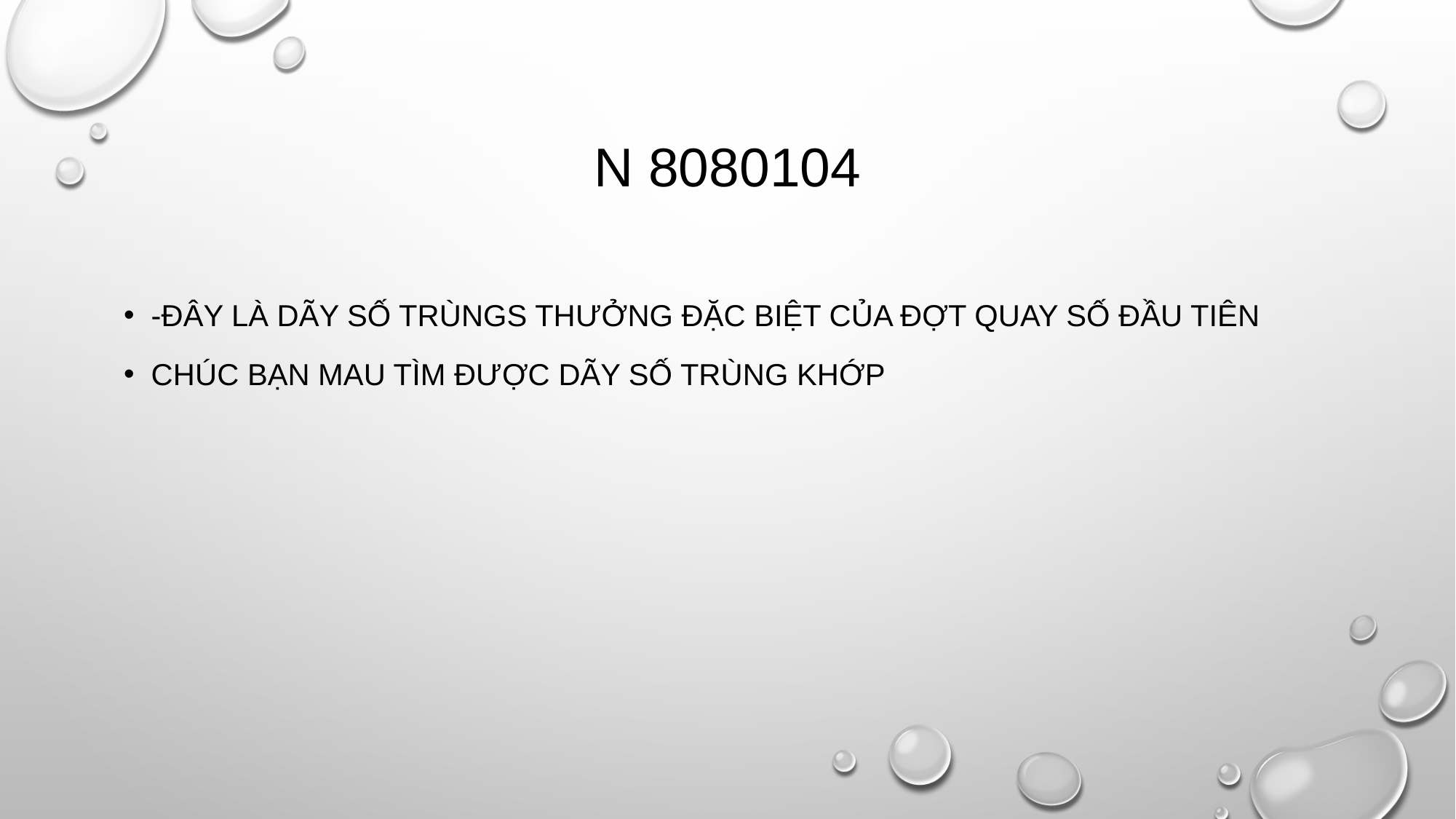

# N 8080104
-ĐÂY LÀ DÃY SỐ TRÙNGS THƯỞNG ĐẶC BIỆT CỦA ĐỢT QUAY SỐ ĐẦU TIÊN
CHÚC BẠN MAU TÌM ĐƯỢC DÃY SỐ TRÙNG KHỚP